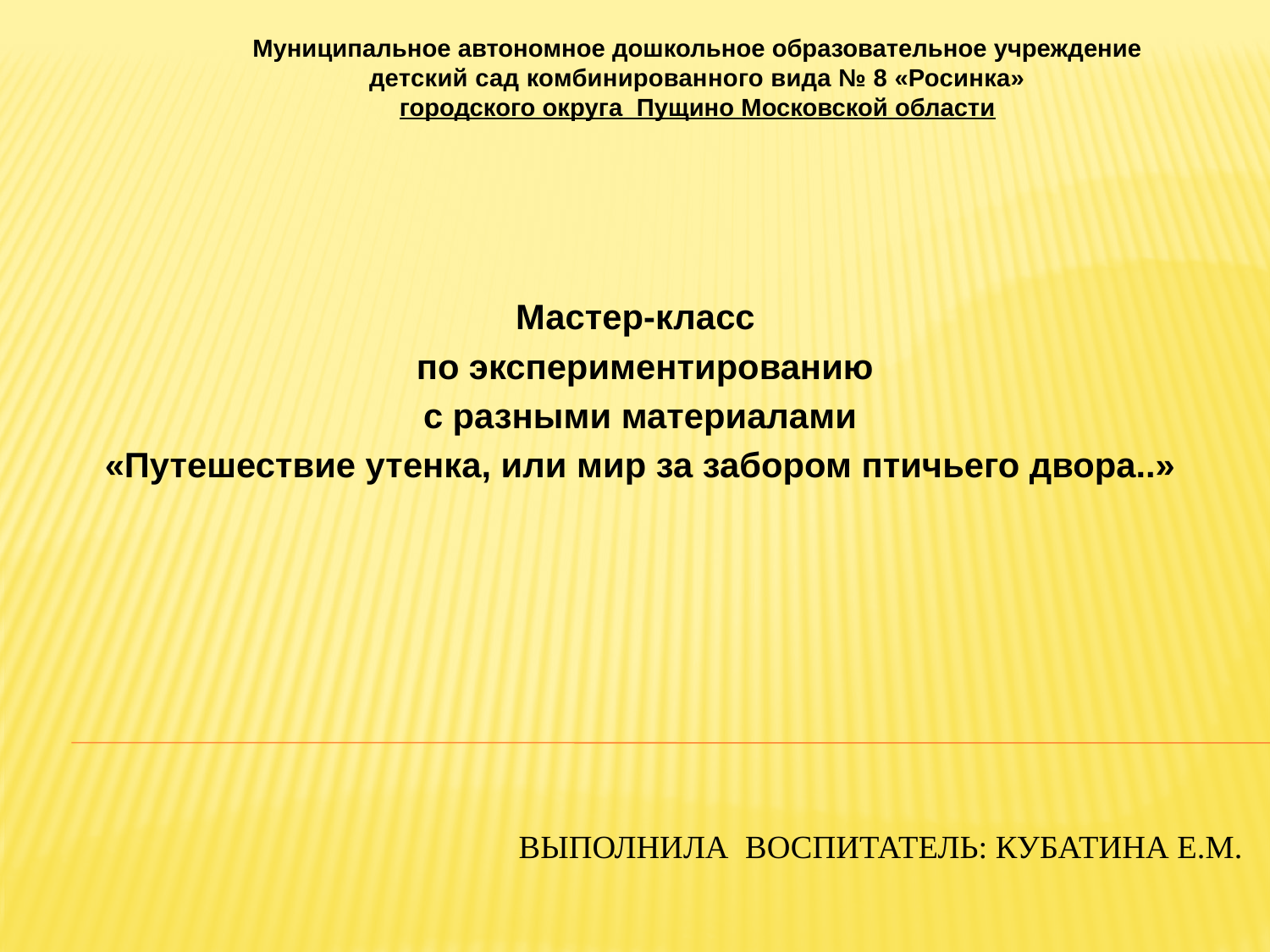

Муниципальное автономное дошкольное образовательное учреждение
детский сад комбинированного вида № 8 «Росинка»
городского округа  Пущино Московской области

Мастер-класс
 по экспериментированию
 с разными материалами
«Путешествие утенка, или мир за забором птичьего двора..»

# Выполнила  воспитатель: Кубатина Е.М.